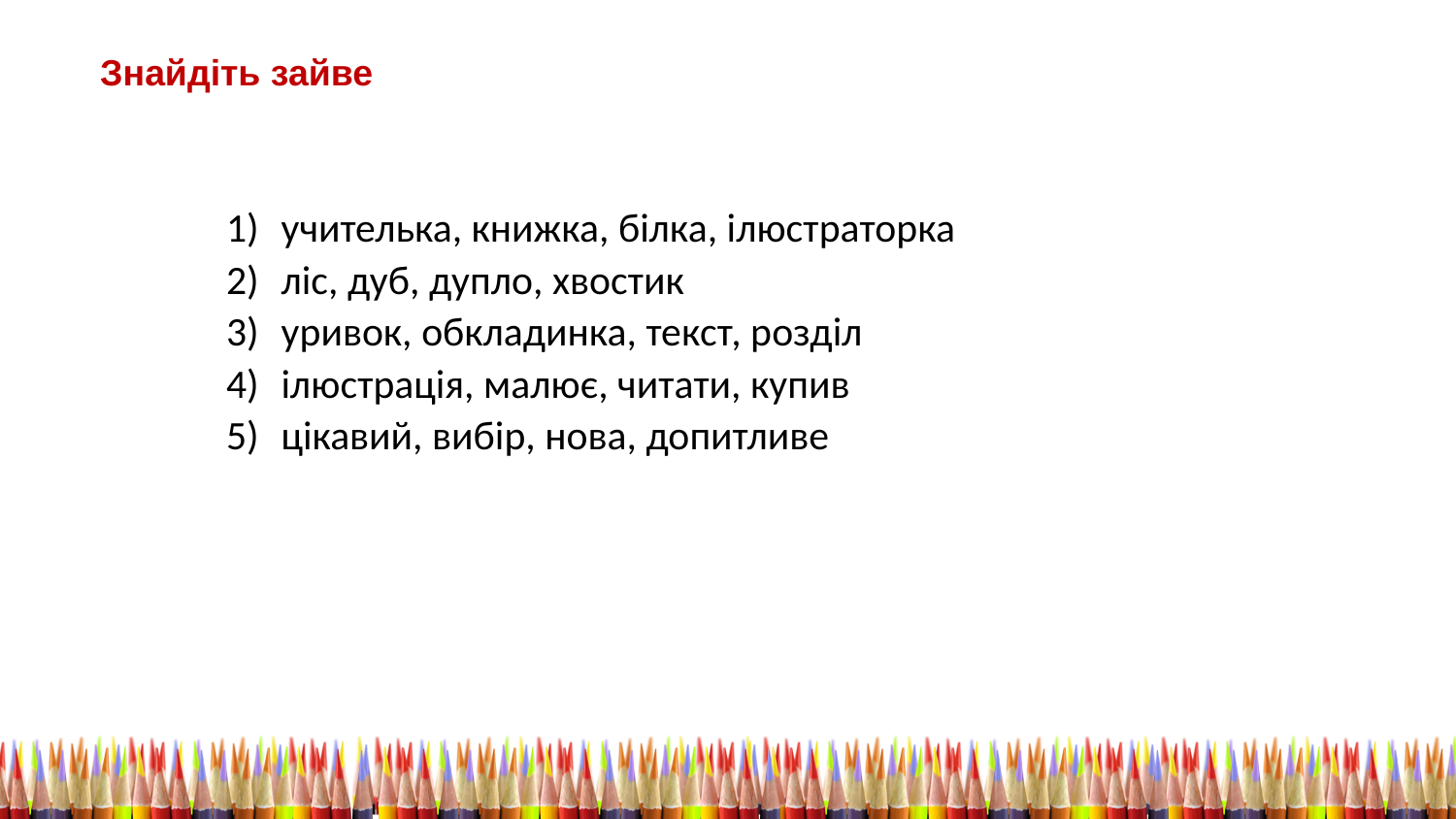

Знайдіть зайве
учителька, книжка, білка, ілюстраторка
ліс, дуб, дупло, хвостик
уривок, обкладинка, текст, розділ
ілюстрація, малює, читати, купив
цікавий, вибір, нова, допитливе